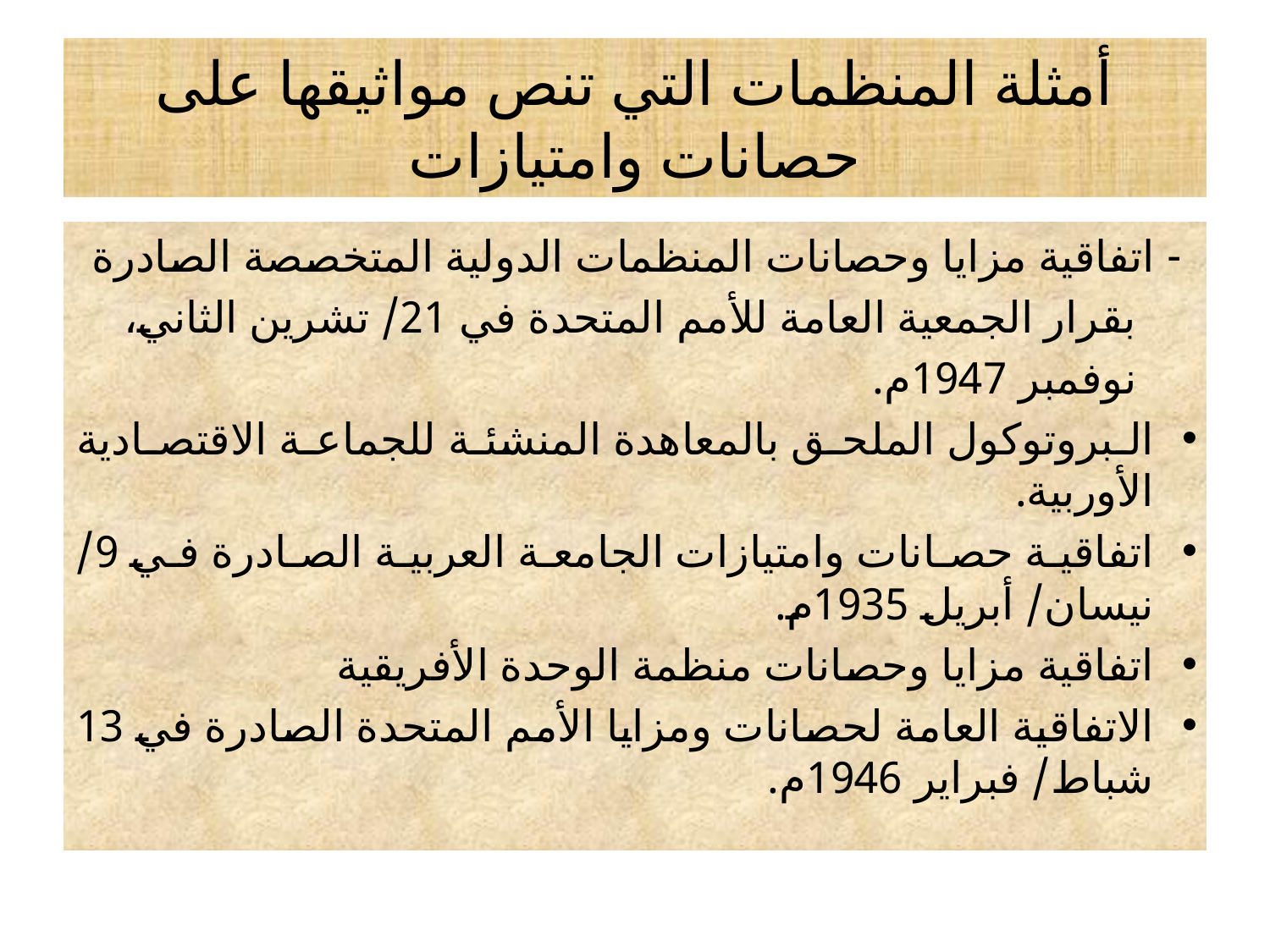

# أمثلة المنظمات التي تنص مواثيقها على حصانات وامتيازات
 - اتفاقية مزايا وحصانات المنظمات الدولية المتخصصة الصادرة
     بقرار الجمعية العامة للأمم المتحدة في 21/ تشرين الثاني،
     نوفمبر 1947م.
البروتوكول الملحق بالمعاهدة المنشئة للجماعة الاقتصادية الأوربية.
اتفاقية حصانات وامتيازات الجامعة العربية الصادرة في 9/ نيسان/ أبريل 1935م.
اتفاقية مزايا وحصانات منظمة الوحدة الأفريقية
الاتفاقية العامة لحصانات ومزايا الأمم المتحدة الصادرة في 13 شباط/ فبراير 1946م.